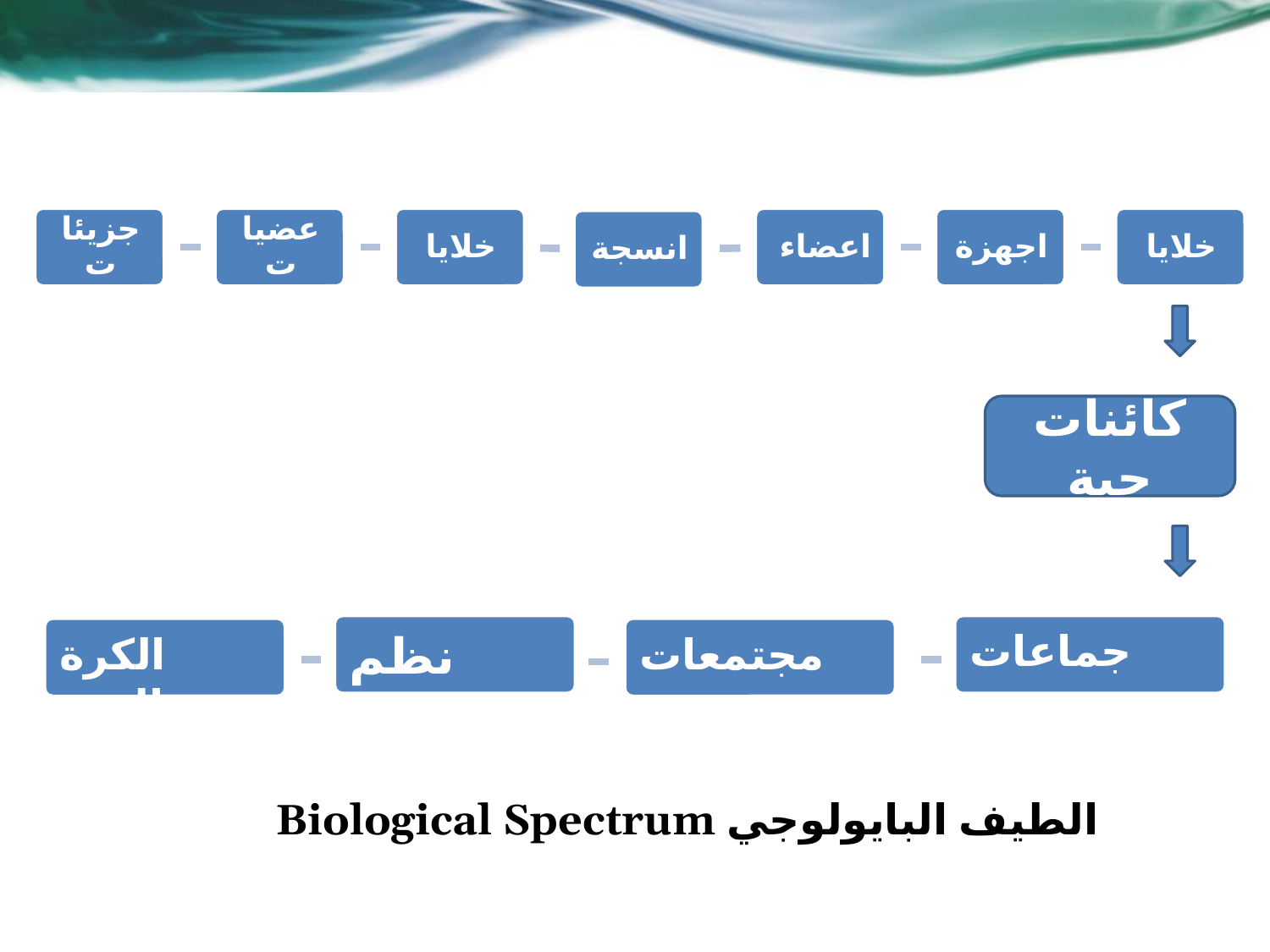

جزيئات

عضيات

خلايا

انسجة

اعضاء

اجهزة

خلايا

كائنات حية

نظم بيئية
جماعات
الكرة الحية
مجتمعات حيوية

Biological Spectrum الطيف البايولوجي